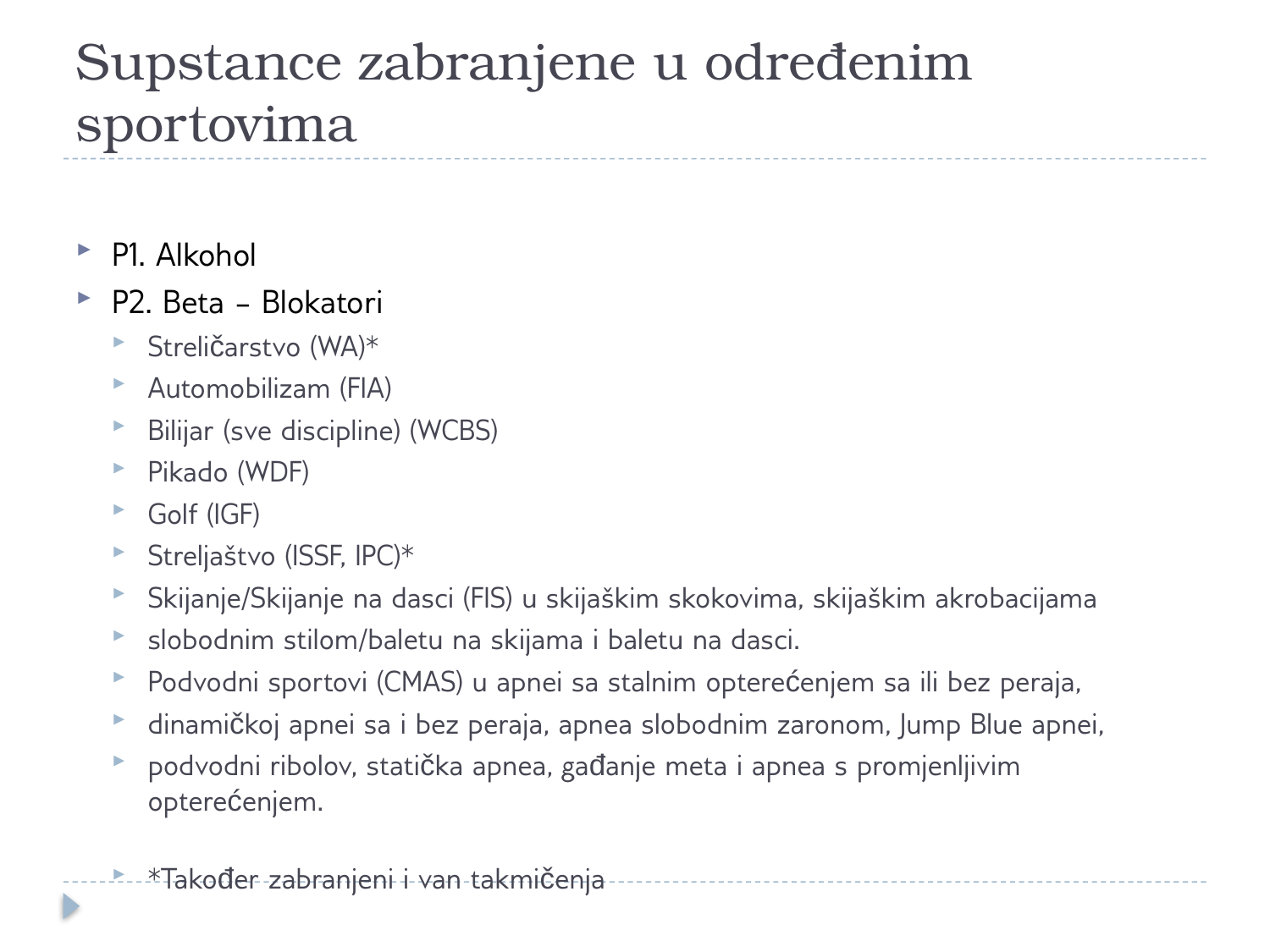

# Supstance zabranjene u određenim sportovima
P1. Alkohol
P2. Beta – Blokatori
Streličarstvo (WA)*
Automobilizam (FIA)
Bilijar (sve discipline) (WCBS)
Pikado (WDF)
Golf (IGF)
Streljaštvo (ISSF, IPC)*
Skijanje/Skijanje na dasci (FIS) u skijaškim skokovima, skijaškim akrobacijama
slobodnim stilom/baletu na skijama i baletu na dasci.
Podvodni sportovi (CMAS) u apnei sa stalnim opterećenjem sa ili bez peraja,
dinamičkoj apnei sa i bez peraja, apnea slobodnim zaronom, Jump Blue apnei,
podvodni ribolov, statička apnea, gađanje meta i apnea s promjenljivim opterećenjem.
*Također zabranjeni i van takmičenja